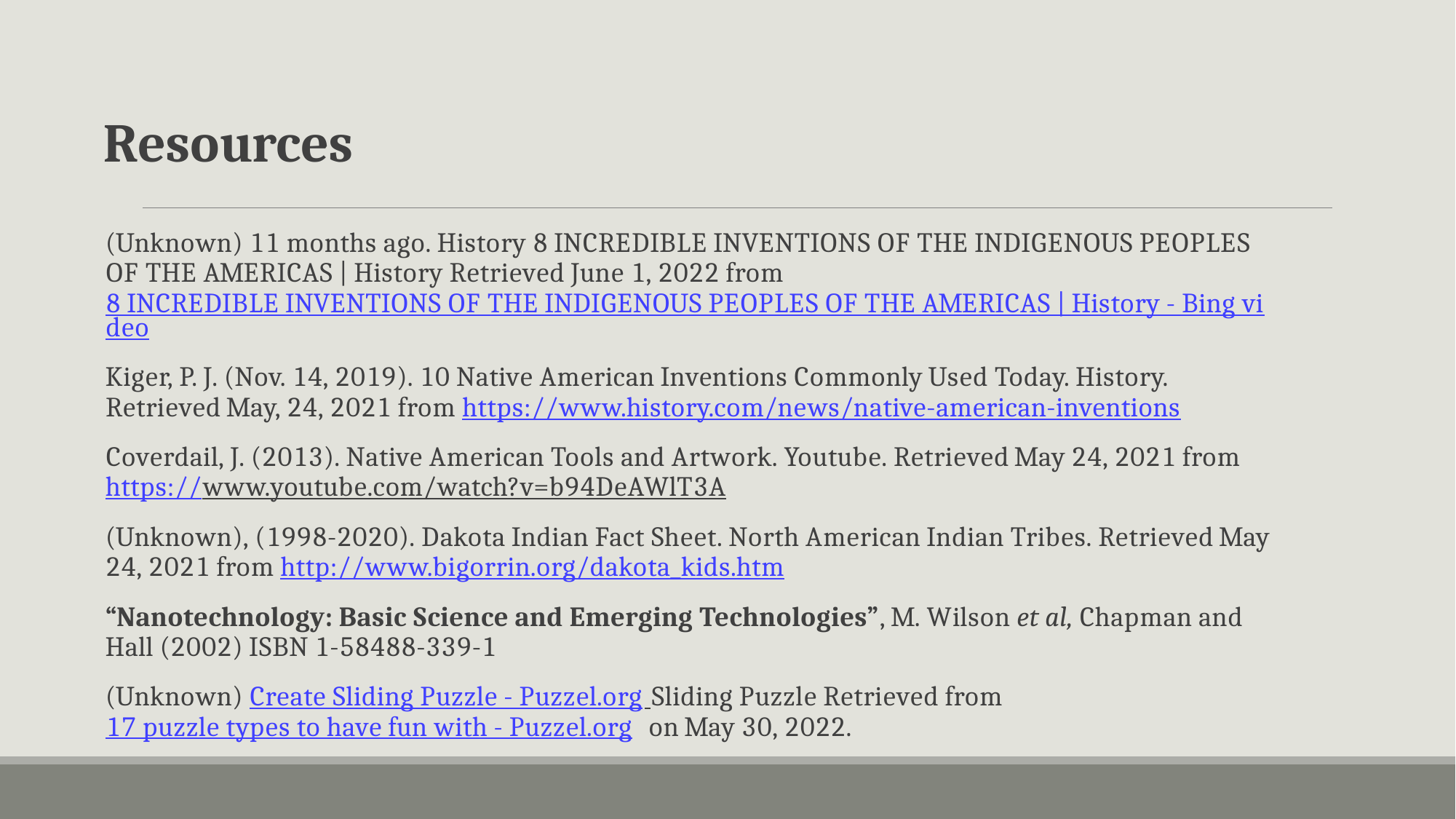

# Resources
(Unknown) 11 months ago. History 8 INCREDIBLE INVENTIONS OF THE INDIGENOUS PEOPLES OF THE AMERICAS | History Retrieved June 1, 2022 from 8 INCREDIBLE INVENTIONS OF THE INDIGENOUS PEOPLES OF THE AMERICAS | History - Bing video
Kiger, P. J. (Nov. 14, 2019). 10 Native American Inventions Commonly Used Today. History. Retrieved May, 24, 2021 from https://www.history.com/news/native-american-inventions
Coverdail, J. (2013). Native American Tools and Artwork. Youtube. Retrieved May 24, 2021 from https://www.youtube.com/watch?v=b94DeAWlT3A
(Unknown), (1998-2020). Dakota Indian Fact Sheet. North American Indian Tribes. Retrieved May 24, 2021 from http://www.bigorrin.org/dakota_kids.htm
“Nanotechnology: Basic Science and Emerging Technologies”, M. Wilson et al, Chapman and Hall (2002) ISBN 1-58488-339-1
(Unknown) Create Sliding Puzzle - Puzzel.org Sliding Puzzle Retrieved from 17 puzzle types to have fun with - Puzzel.org  on May 30, 2022.